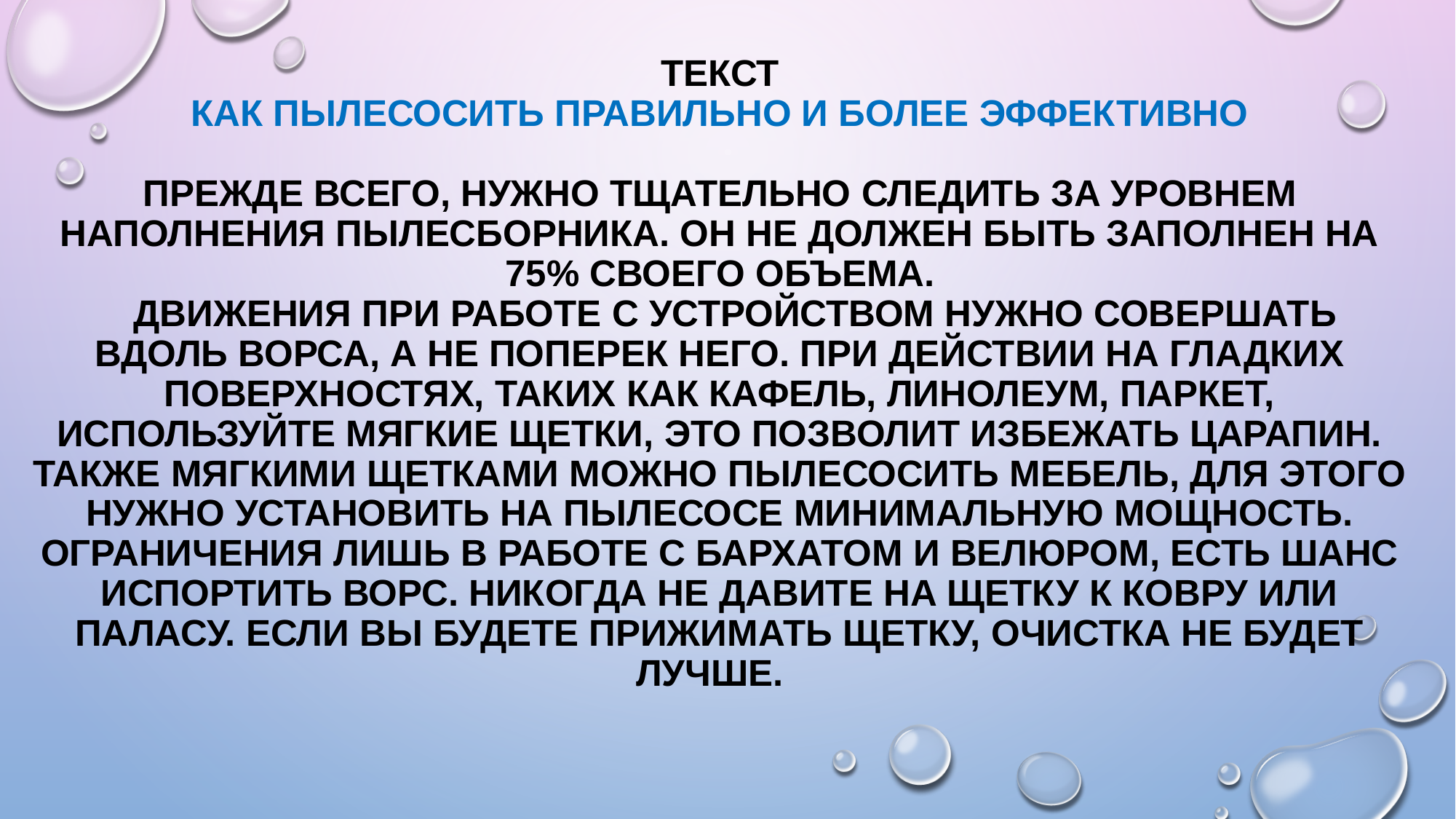

# Текст Как пылесосить правильно и более эффективно Прежде всего, нужно тщательно следить за уровнем наполнения пылесборника. Он не должен быть заполнен на 75% своего объема. Движения при работе с устройством нужно совершать вдоль ворса, а не поперек него. При действии на гладких поверхностях, таких как кафель, линолеум, паркет, используйте мягкие щетки, это позволит избежать царапин. Также мягкими щетками можно пылесосить мебель, для этого нужно установить на пылесосе минимальную мощность. Ограничения лишь в работе с бархатом и велюром, есть шанс испортить ворс. Никогда не давите на щетку к ковру или паласу. Если вы будете прижимать щетку, очистка не будет лучше.